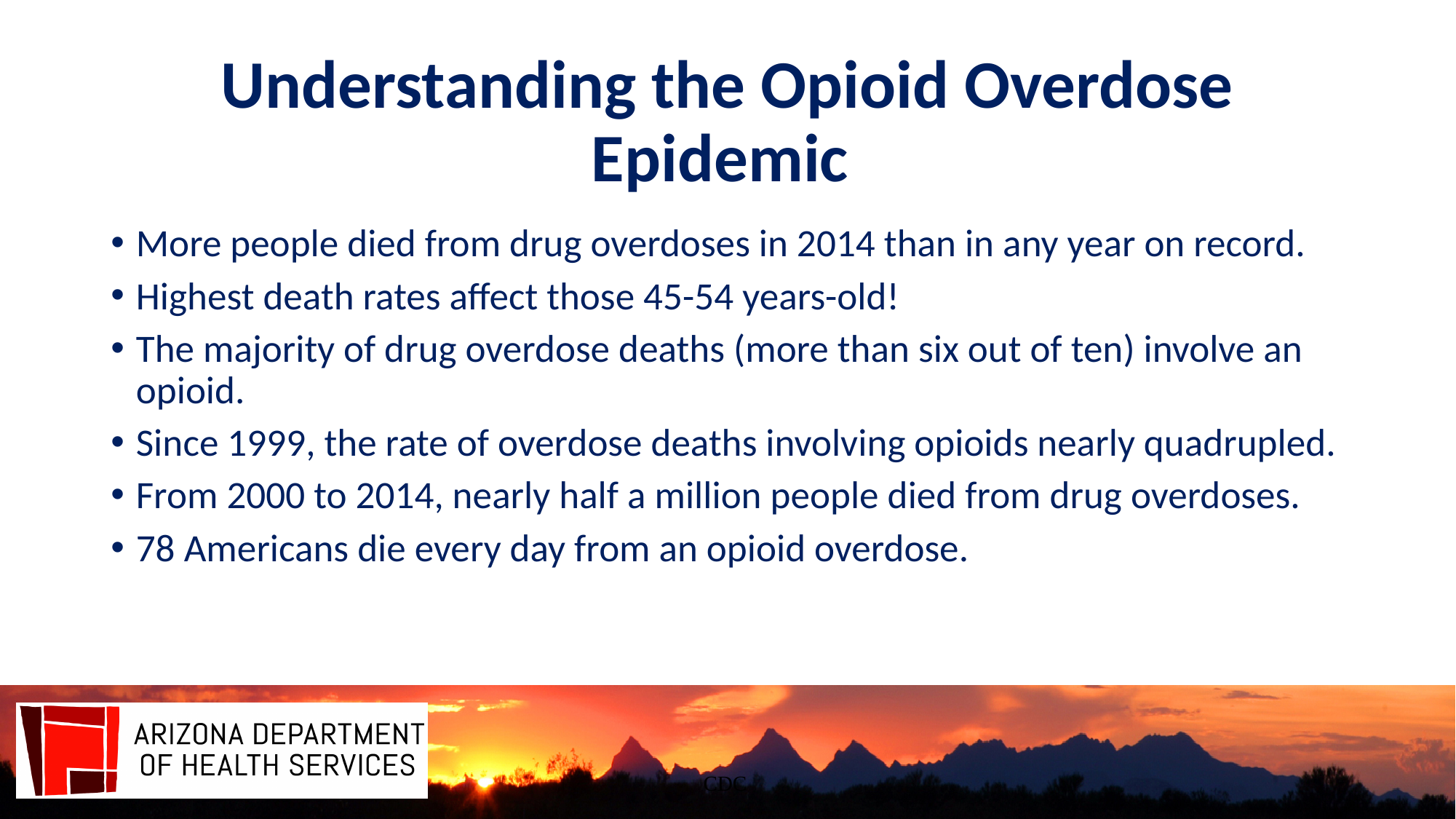

# Understanding the Opioid Overdose Epidemic
More people died from drug overdoses in 2014 than in any year on record.
Highest death rates affect those 45-54 years-old!
The majority of drug overdose deaths (more than six out of ten) involve an opioid.
Since 1999, the rate of overdose deaths involving opioids nearly quadrupled.
From 2000 to 2014, nearly half a million people died from drug overdoses.
78 Americans die every day from an opioid overdose.

CDC